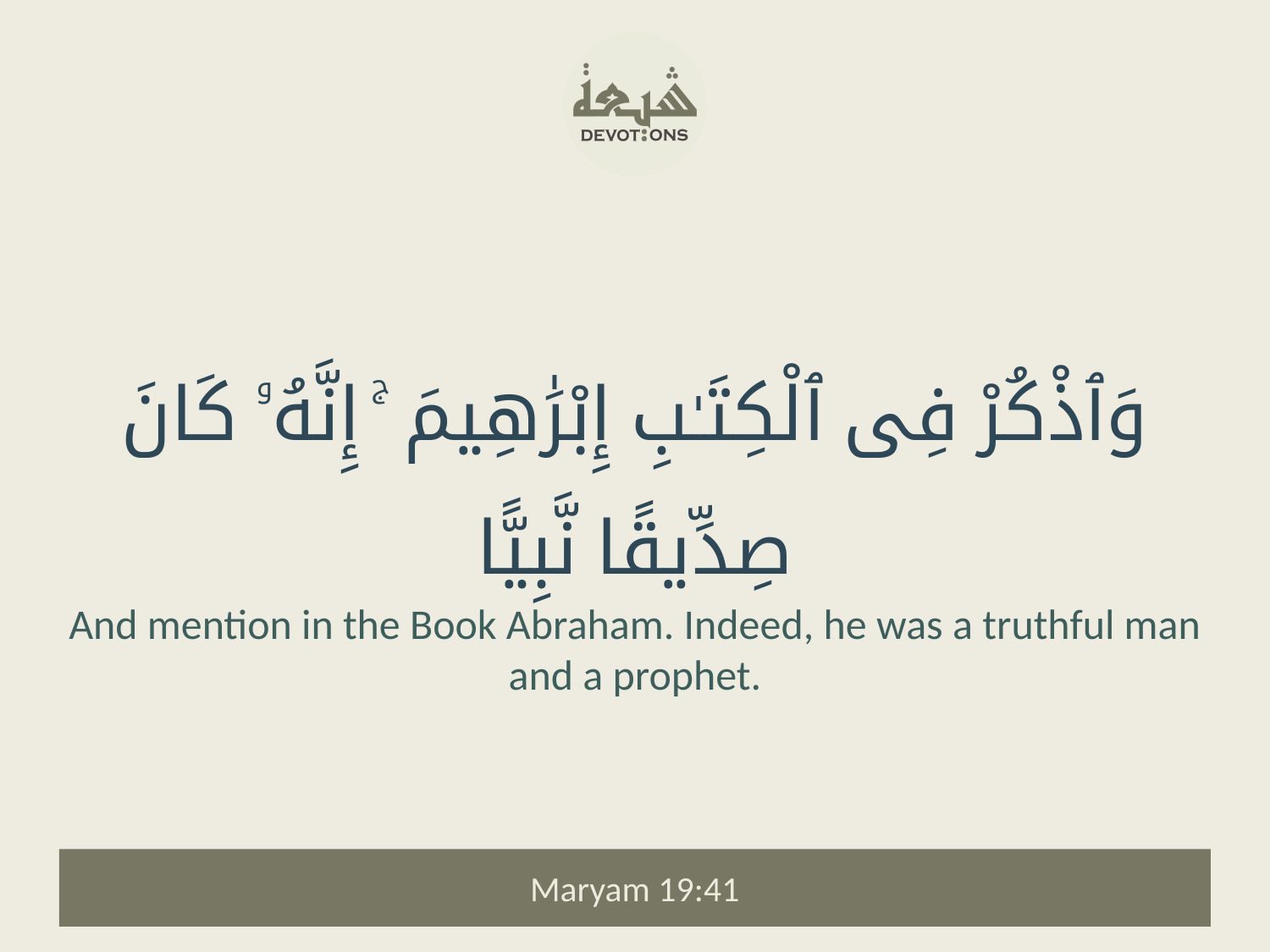

وَٱذْكُرْ فِى ٱلْكِتَـٰبِ إِبْرَٰهِيمَ ۚ إِنَّهُۥ كَانَ صِدِّيقًا نَّبِيًّا
And mention in the Book Abraham. Indeed, he was a truthful man and a prophet.
Maryam 19:41